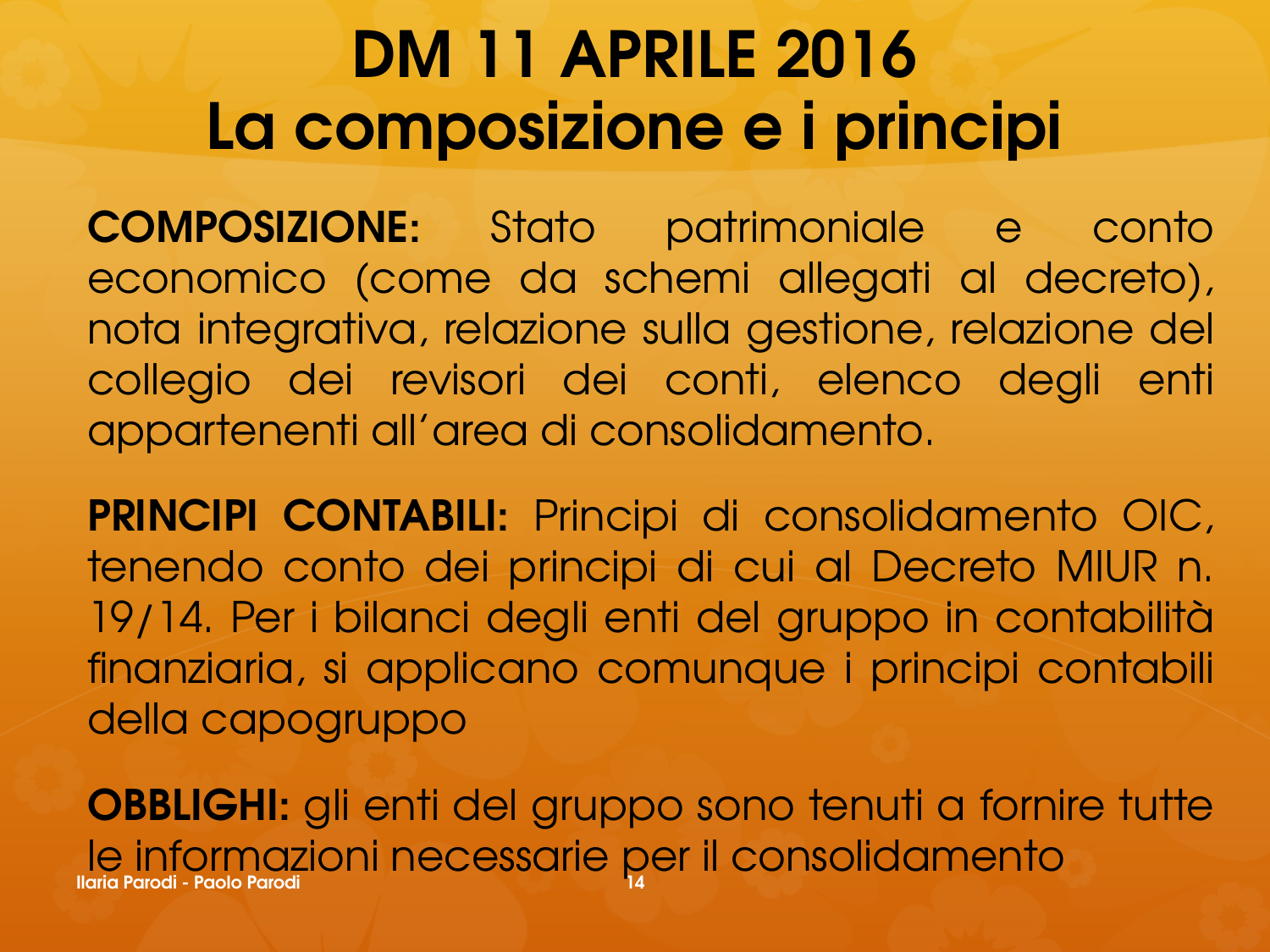

# DM 11 APRILE 2016 La composizione e i principi
COMPOSIZIONE: Stato patrimoniale e conto economico (come da schemi allegati al decreto), nota integrativa, relazione sulla gestione, relazione del collegio dei revisori dei conti, elenco degli enti appartenenti all’area di consolidamento.
PRINCIPI CONTABILI: Principi di consolidamento OIC, tenendo conto dei principi di cui al Decreto MIUR n. 19/14. Per i bilanci degli enti del gruppo in contabilità finanziaria, si applicano comunque i principi contabili della capogruppo
OBBLIGHI: gli enti del gruppo sono tenuti a fornire tutte le informazioni necessarie per il consolidamento

Ilaria Parodi - Paolo Parodi
14